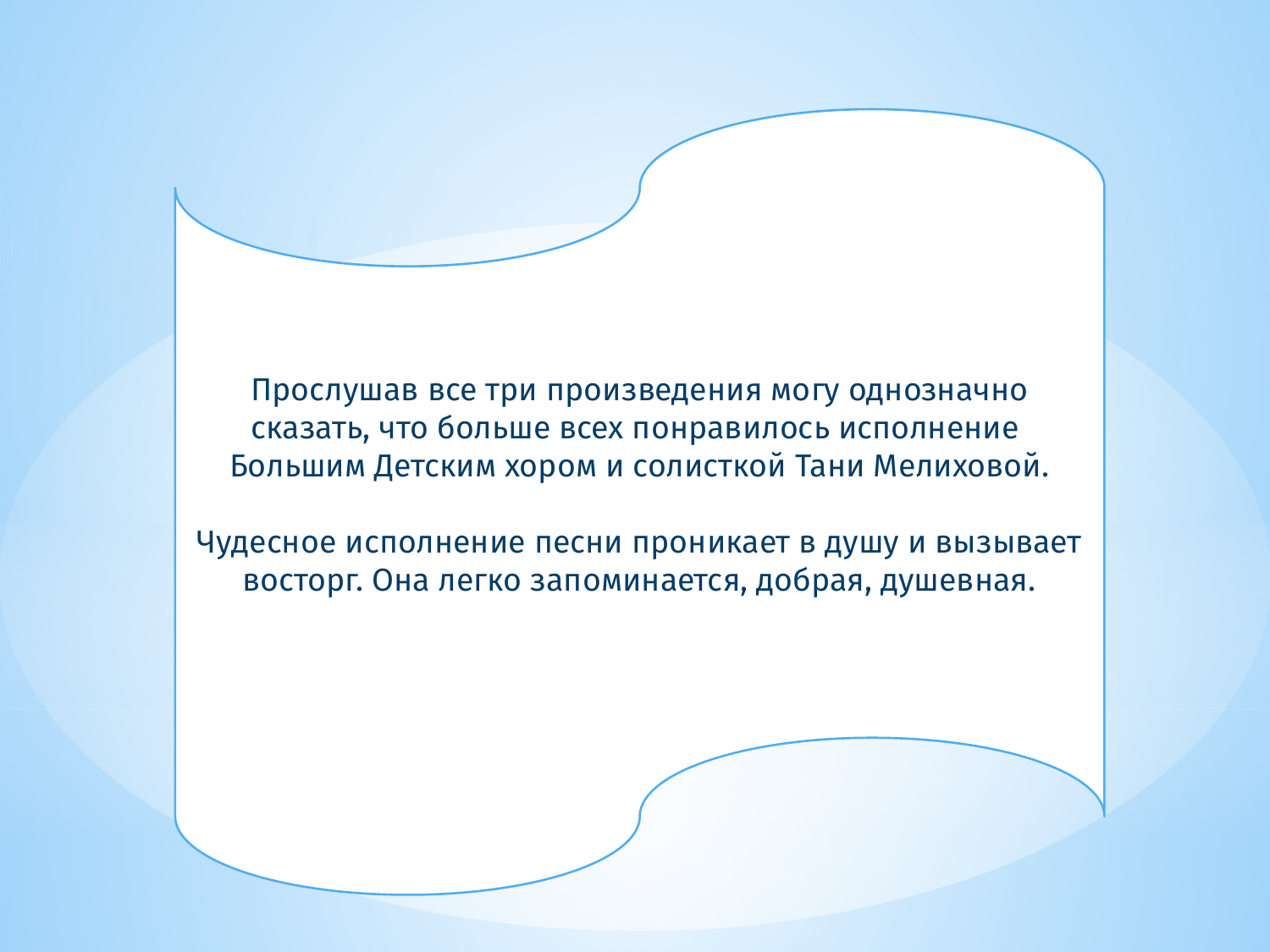

Прослушав все три произведения могу однозначно сказать, что больше всех понравилось исполнение  Большим Детским хором и солисткой Тани Мелиховой.

Чудесное исполнение песни проникает в душу и вызывает восторг. Она легко запоминается, добрая, душевная.